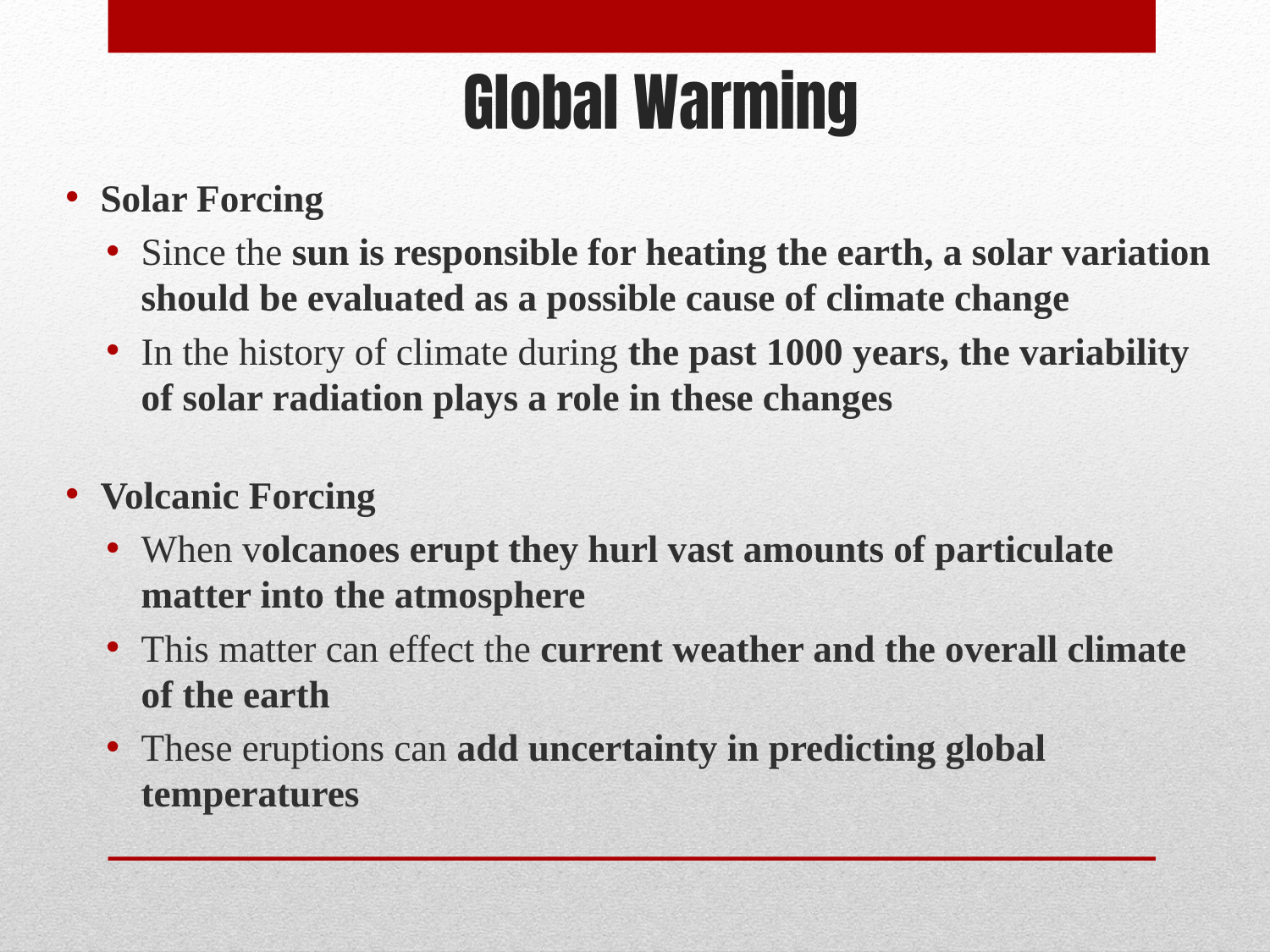

Global Warming
Solar Forcing
Since the sun is responsible for heating the earth, a solar variation should be evaluated as a possible cause of climate change
In the history of climate during the past 1000 years, the variability of solar radiation plays a role in these changes

Volcanic Forcing
When volcanoes erupt they hurl vast amounts of particulate matter into the atmosphere
This matter can effect the current weather and the overall climate of the earth
These eruptions can add uncertainty in predicting global temperatures